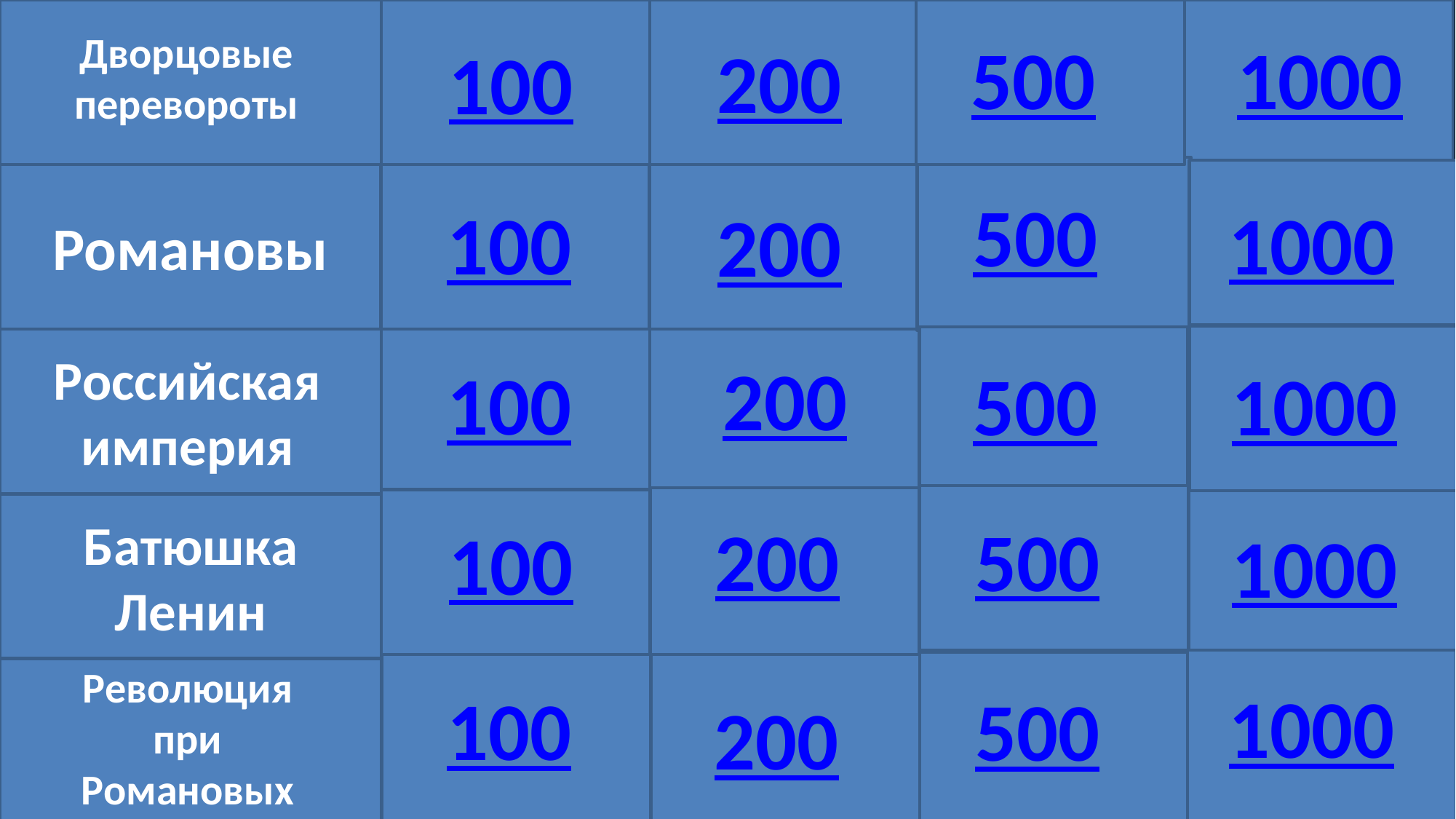

Дворцовые перевороты
500
1000
200
100

500
1000
100
200
Романовы

Российская империя
200
100
500
1000

200
500
Батюшка Ленин
100
1000

Революция при Романовых

1000
100
500
200